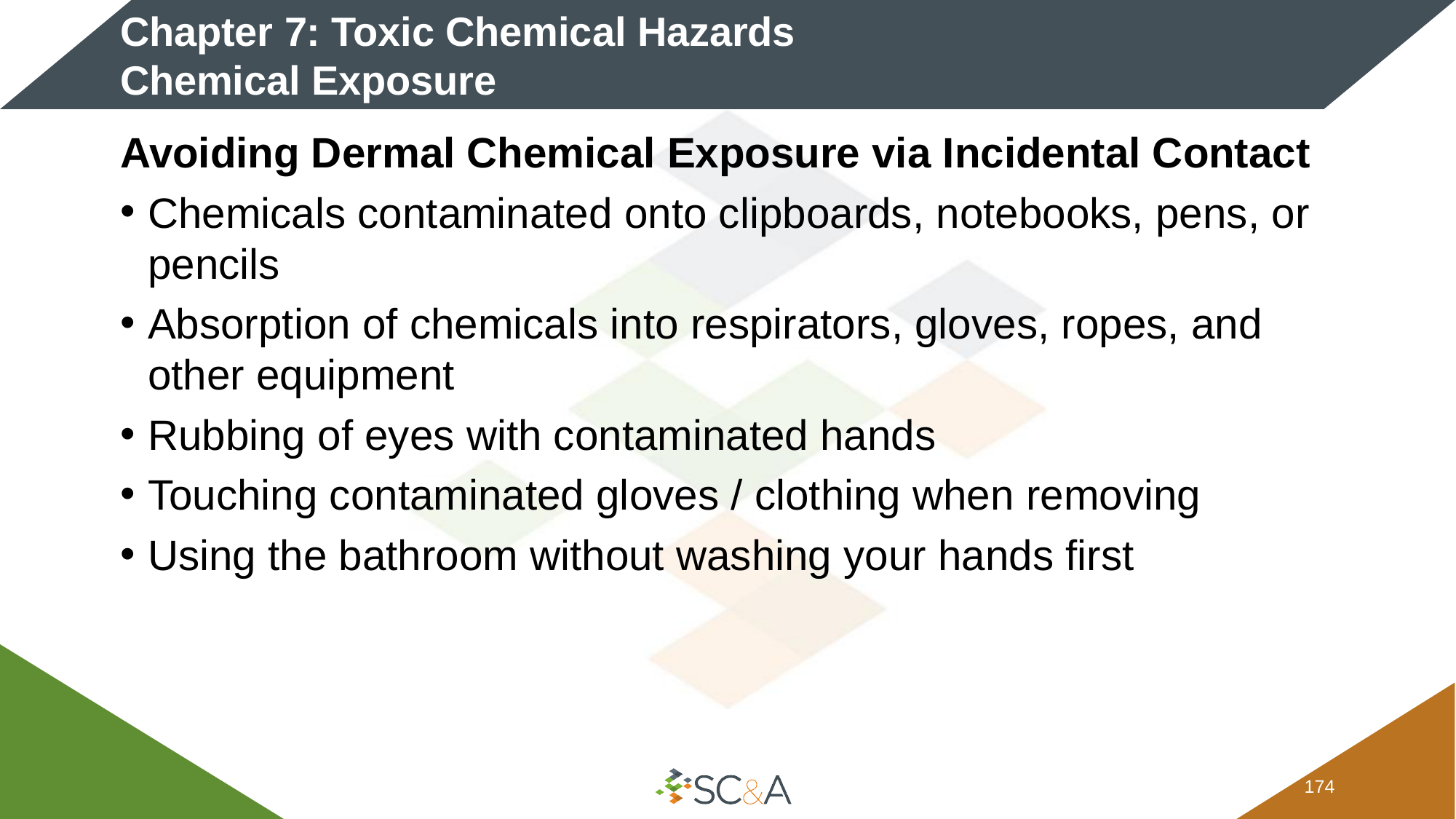

# Chapter 7: Toxic Chemical Hazards Chemical Exposure
Avoiding Dermal Chemical Exposure via Incidental Contact
Chemicals contaminated onto clipboards, notebooks, pens, or pencils
Absorption of chemicals into respirators, gloves, ropes, and other equipment
Rubbing of eyes with contaminated hands
Touching contaminated gloves / clothing when removing
Using the bathroom without washing your hands first
174